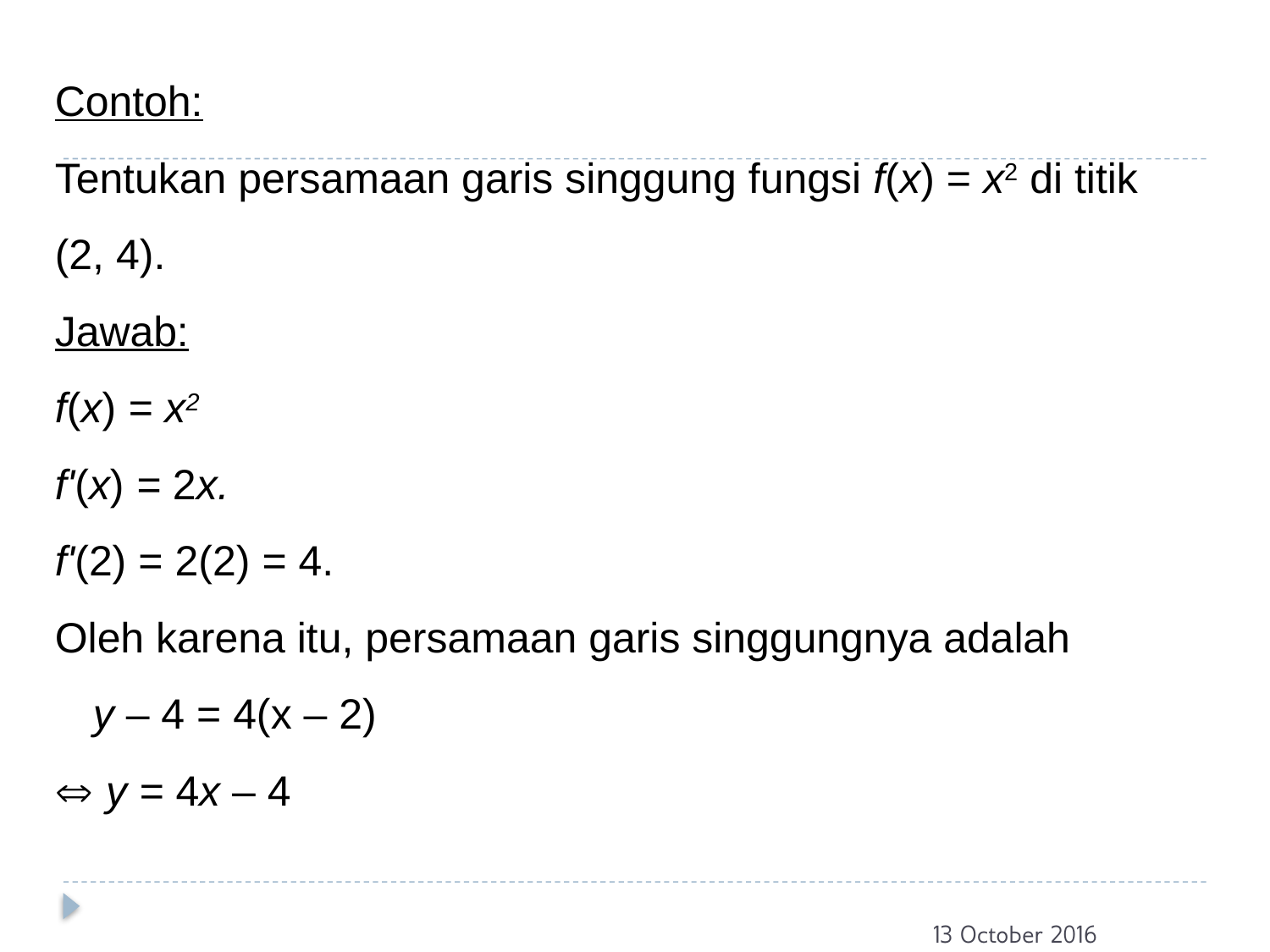

Contoh:
Tentukan persamaan garis singgung fungsi f(x) = x2 di titik
(2, 4).
Jawab:
f(x) = x2
f'(x) = 2x.
f'(2) = 2(2) = 4.
Oleh karena itu, persamaan garis singgungnya adalah
	y – 4 = 4(x – 2)
⇔ y = 4x – 4

13 October 2016